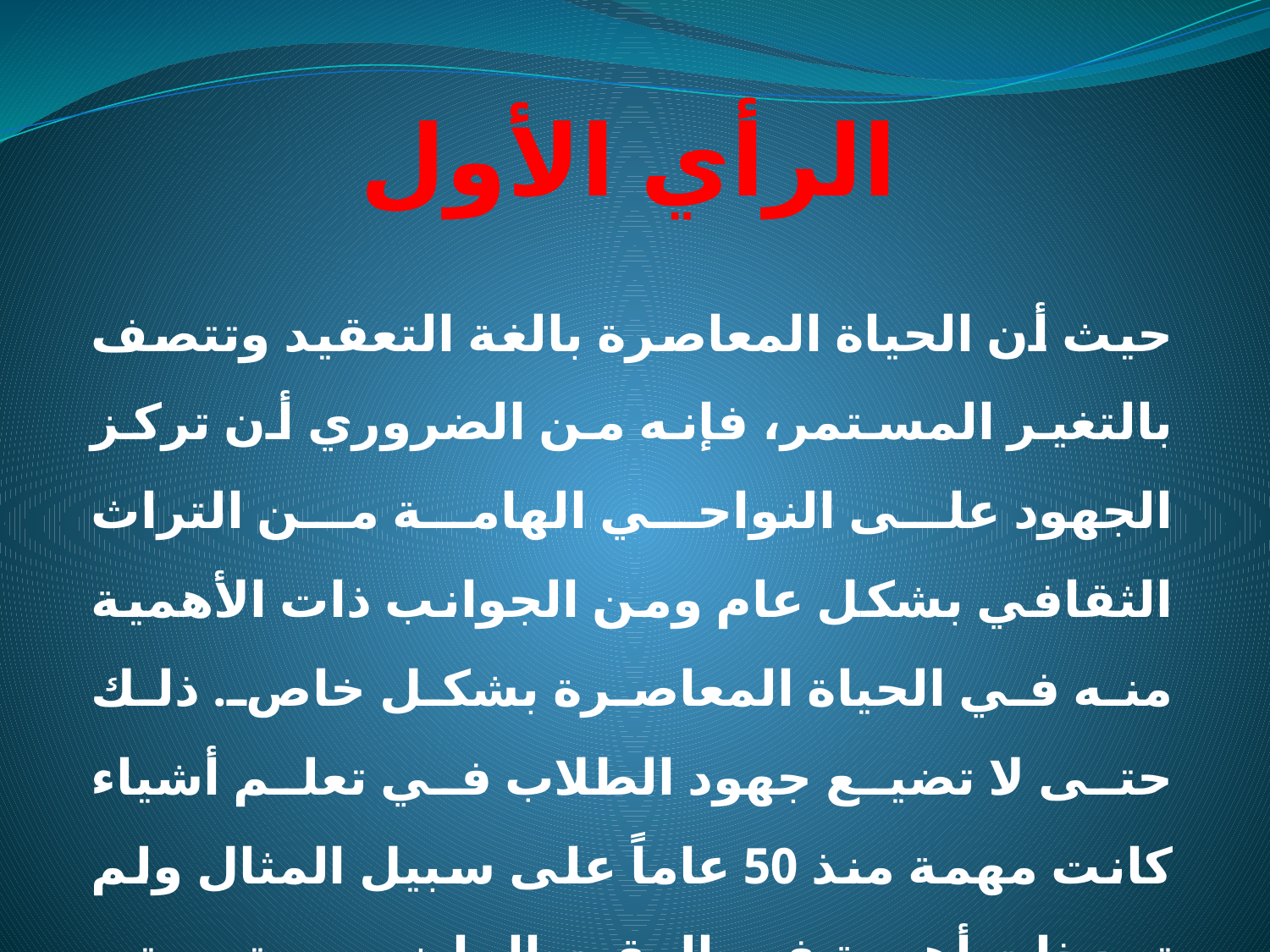

# الرأي الأول
حيث أن الحياة المعاصرة بالغة التعقيد وتتصف بالتغير المستمر، فإنه من الضروري أن تركز الجهود على النواحي الهامة من التراث الثقافي بشكل عام ومن الجوانب ذات الأهمية منه في الحياة المعاصرة بشكل خاص. ذلك حتى لا تضيع جهود الطلاب في تعلم أشياء كانت مهمة منذ 50 عاماً على سبيل المثال ولم تعد ذات أهمية في الوقت الحاضر، وحتى يتم إعدادهم إعداداً عصرياً للحياة المعاصرة.